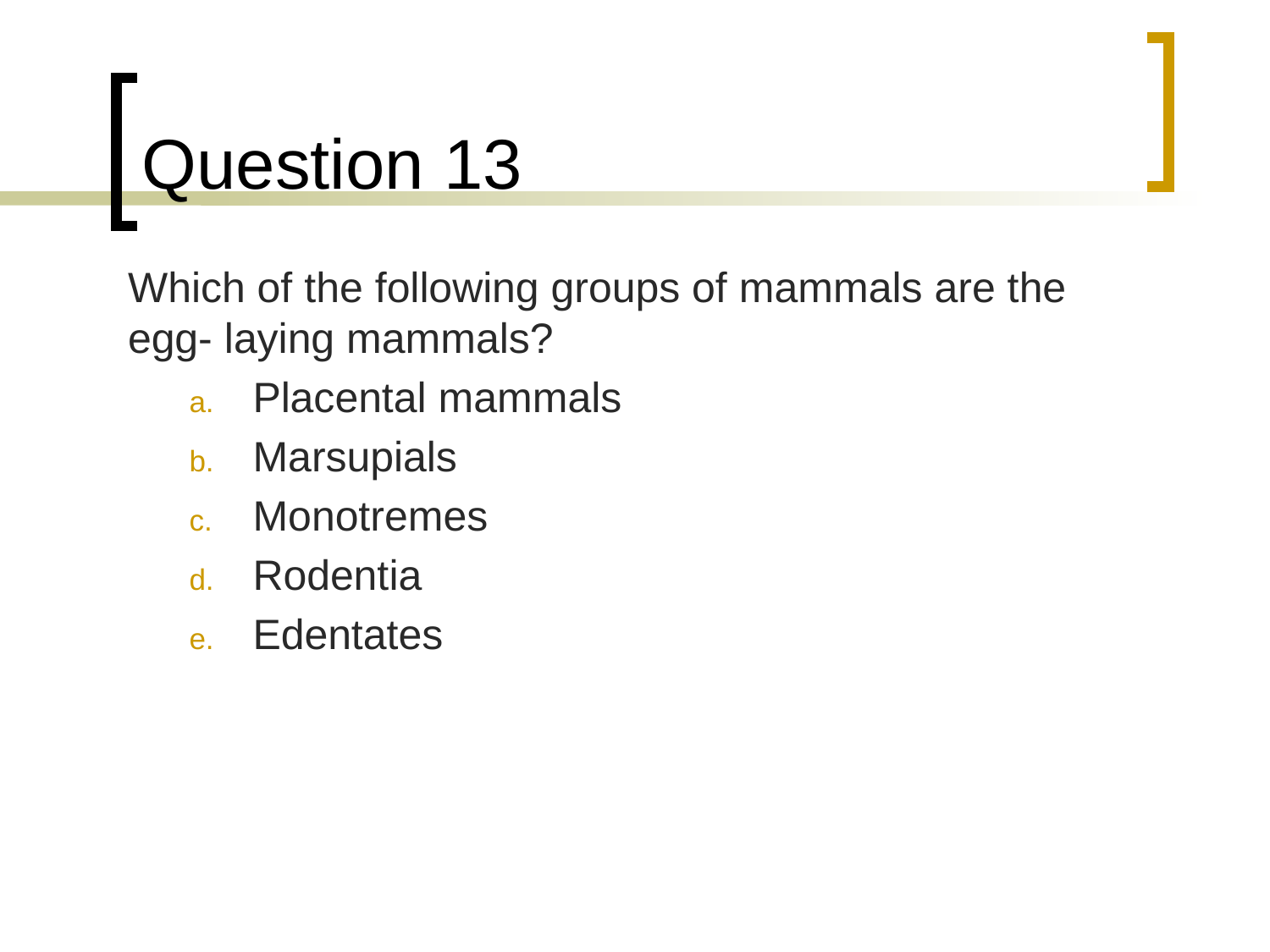

# Question 13
	Which of the following groups of mammals are the egg- laying mammals?
Placental mammals
Marsupials
Monotremes
Rodentia
Edentates